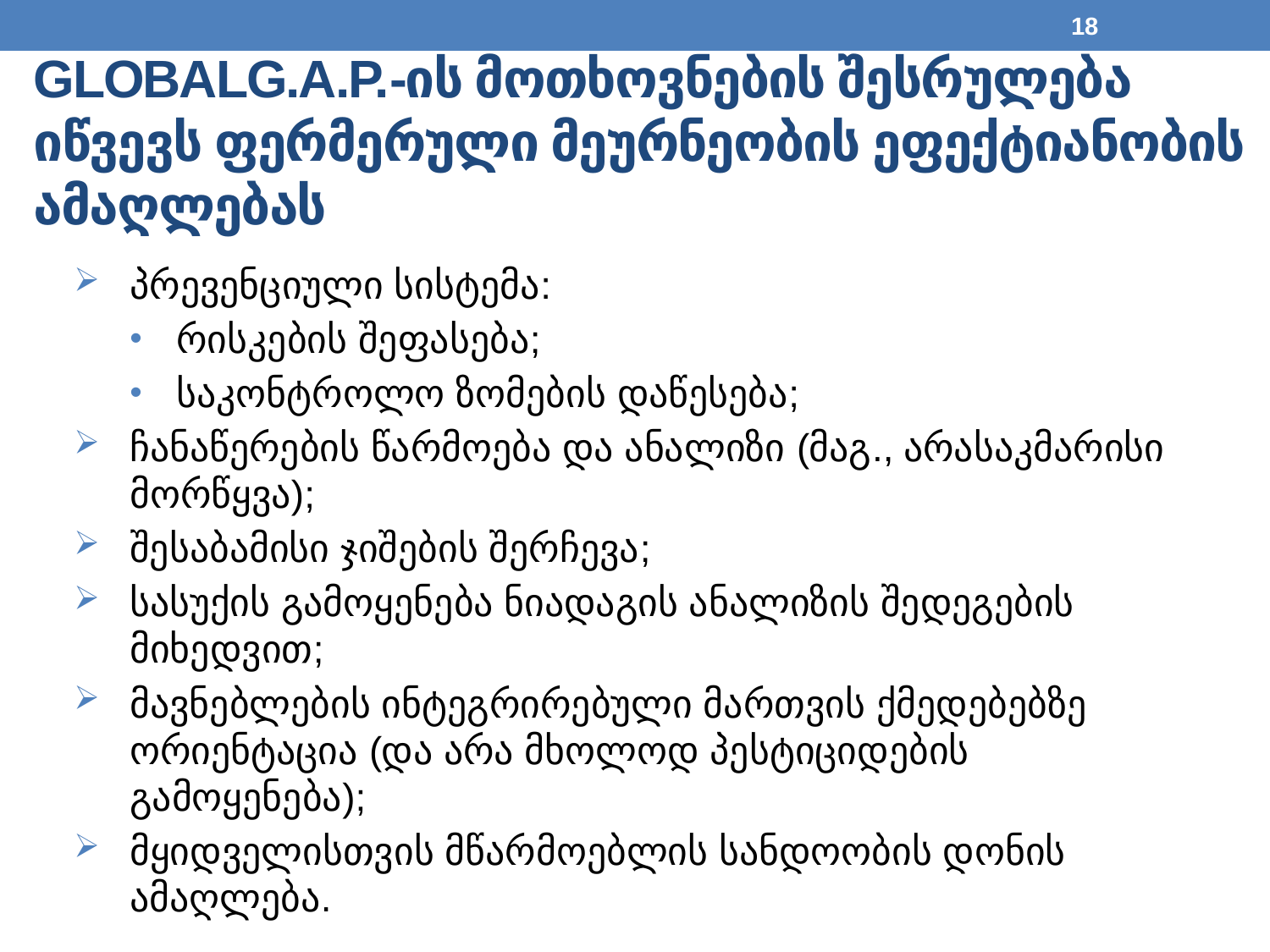

18
# GLOBALG.A.P.-ის მოთხოვნების შესრულება იწვევს ფერმერული მეურნეობის ეფექტიანობის ამაღლებას
პრევენციული სისტემა:
რისკების შეფასება;
საკონტროლო ზომების დაწესება;
ჩანაწერების წარმოება და ანალიზი (მაგ., არასაკმარისი მორწყვა);
შესაბამისი ჯიშების შერჩევა;
სასუქის გამოყენება ნიადაგის ანალიზის შედეგების მიხედვით;
მავნებლების ინტეგრირებული მართვის ქმედებებზე ორიენტაცია (და არა მხოლოდ პესტიციდების გამოყენება);
მყიდველისთვის მწარმოებლის სანდოობის დონის ამაღლება.